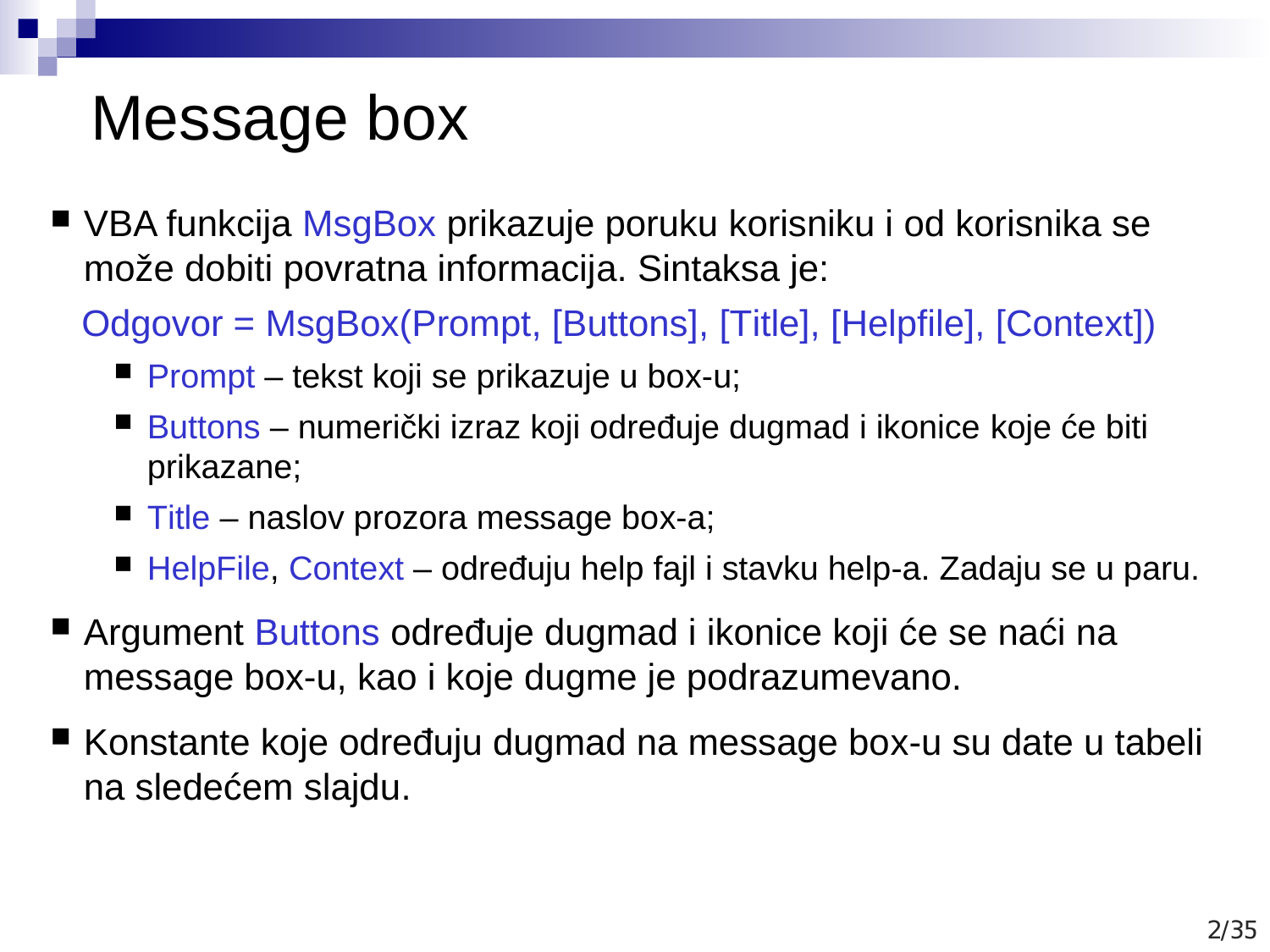

# Message box
VBA funkcija MsgBox prikazuje poruku korisniku i od korisnika se može dobiti povratna informacija. Sintaksa je:
   Odgovor = MsgBox(Prompt, [Buttons], [Title], [Helpfile], [Context])
Prompt – tekst koji se prikazuje u box-u;
Buttons – numerički izraz koji određuje dugmad i ikonice koje će biti prikazane;
Title – naslov prozora message box-a;
HelpFile, Context – određuju help fajl i stavku help-a. Zadaju se u paru.
Argument Buttons određuje dugmad i ikonice koji će se naći na message box-u, kao i koje dugme je podrazumevano.
Konstante koje određuju dugmad na message box-u su date u tabeli na sledećem slajdu.
2/35